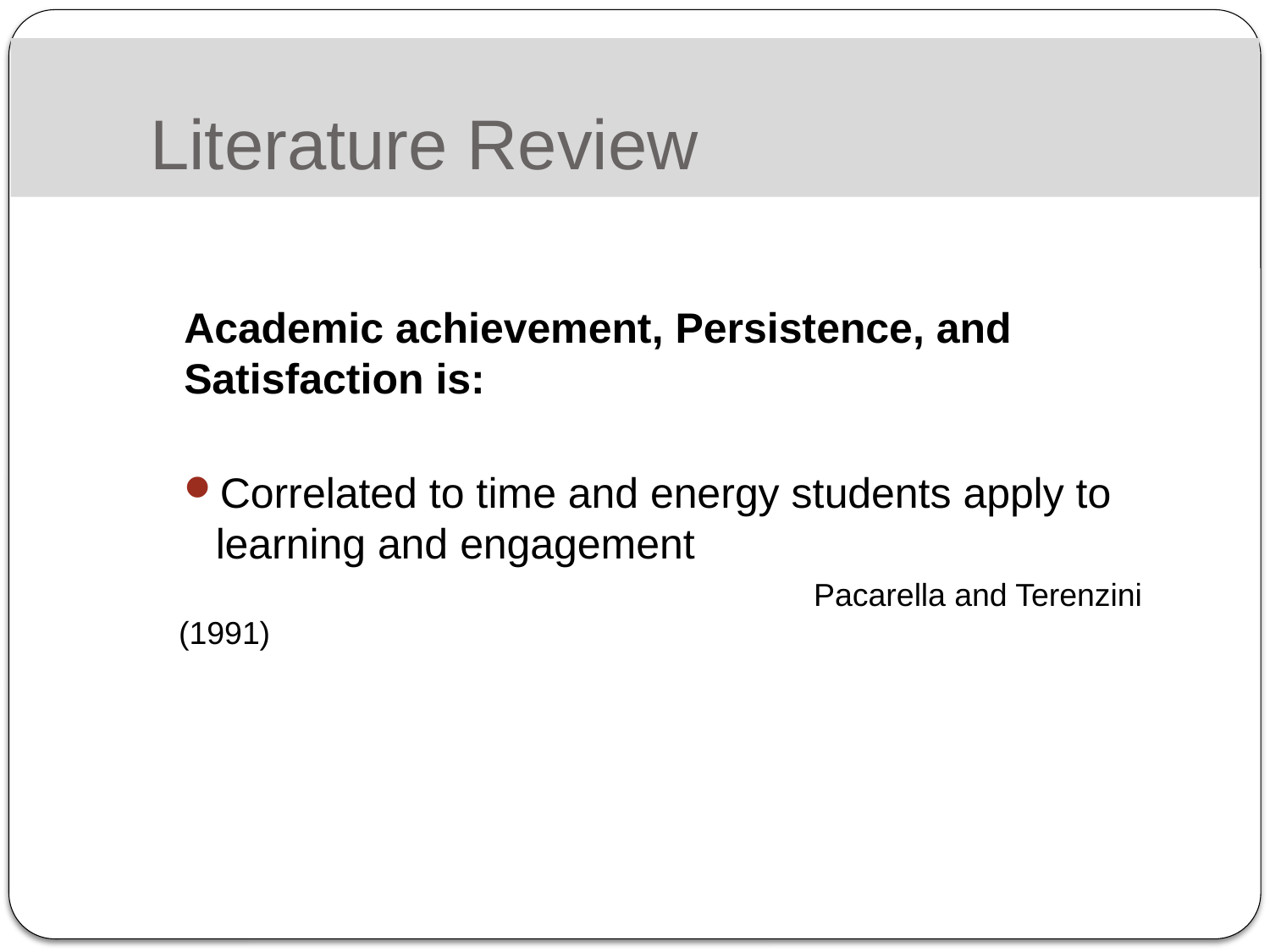

# Literature Review

Academic achievement, Persistence, and Satisfaction is:

Correlated to time and energy students apply to learning and engagement
					Pacarella and Terenzini (1991)